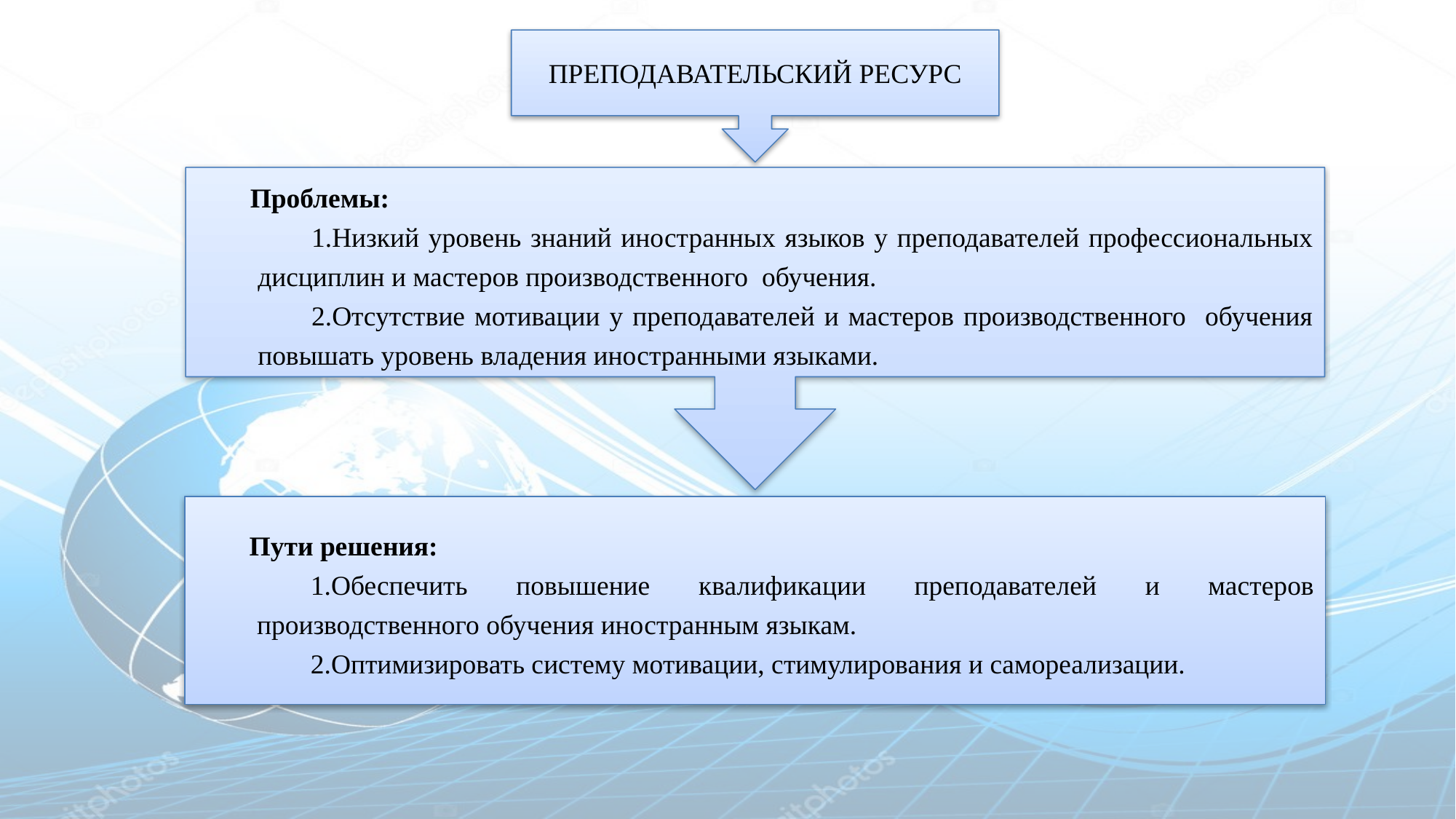

ПРЕПОДАВАТЕЛЬСКИЙ РЕСУРС
Проблемы:
Низкий уровень знаний иностранных языков у преподавателей профессиональных дисциплин и мастеров производственного  обучения.
Отсутствие мотивации у преподавателей и мастеров производственного  обучения повышать уровень владения иностранными языками.
Пути решения:
Обеспечить повышение квалификации преподавателей и мастеров производственного обучения иностранным языкам.
Оптимизировать систему мотивации, стимулирования и самореализации.